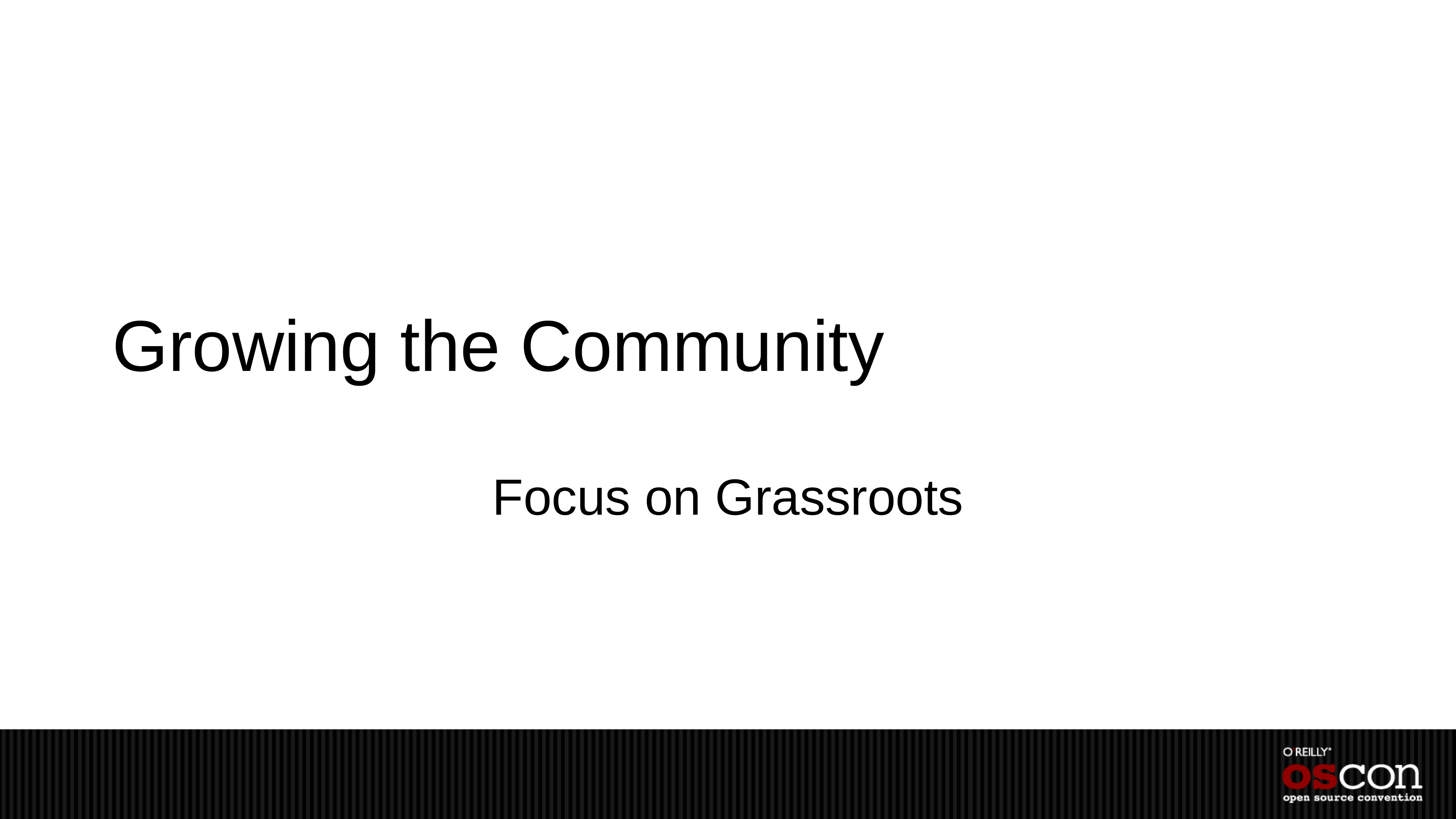

# Growing the Community
Focus on Grassroots